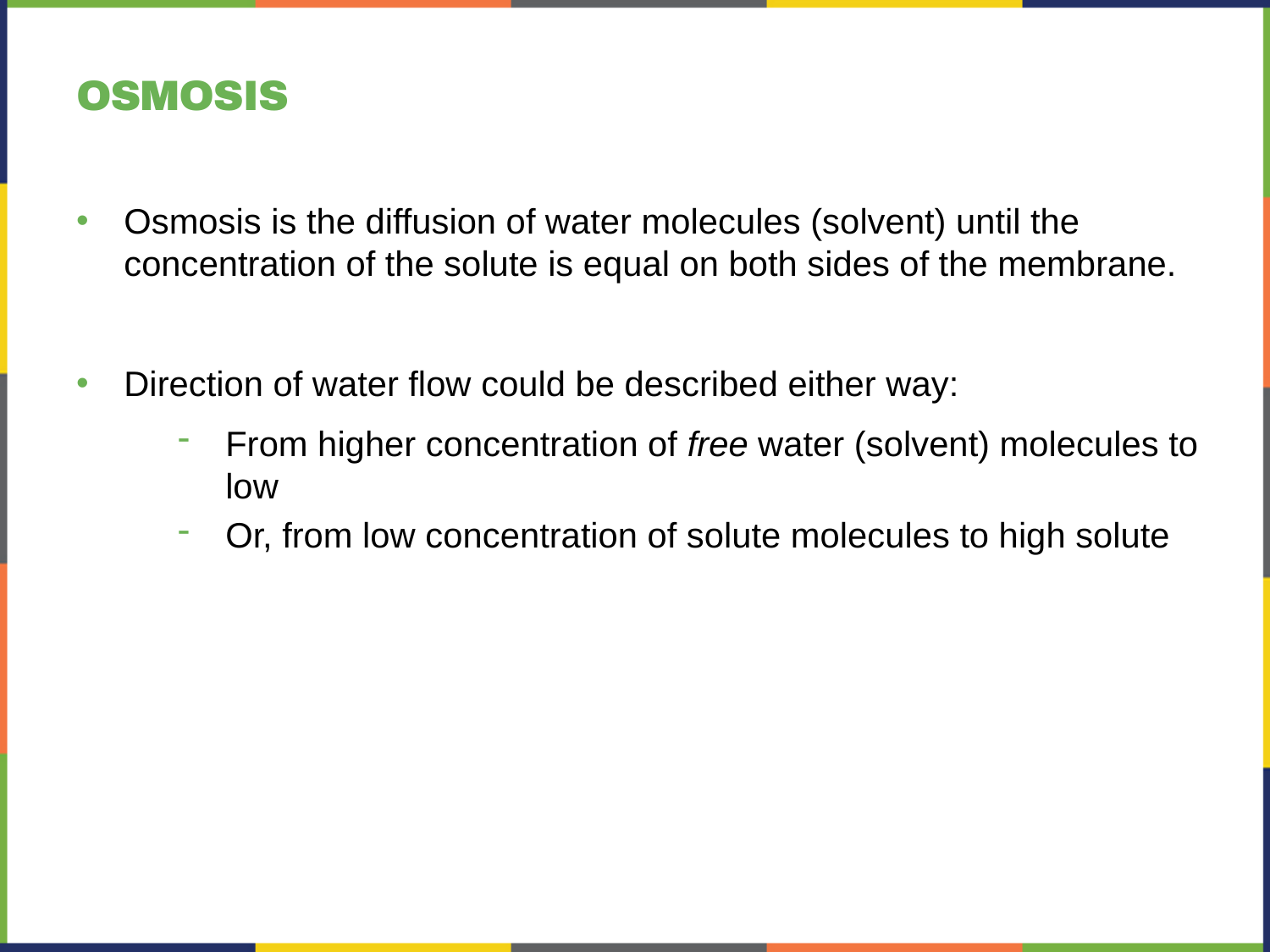

# Osmosis
Osmosis is the diffusion of water molecules (solvent) until the concentration of the solute is equal on both sides of the membrane.

Direction of water flow could be described either way:
From higher concentration of free water (solvent) molecules to low
Or, from low concentration of solute molecules to high solute